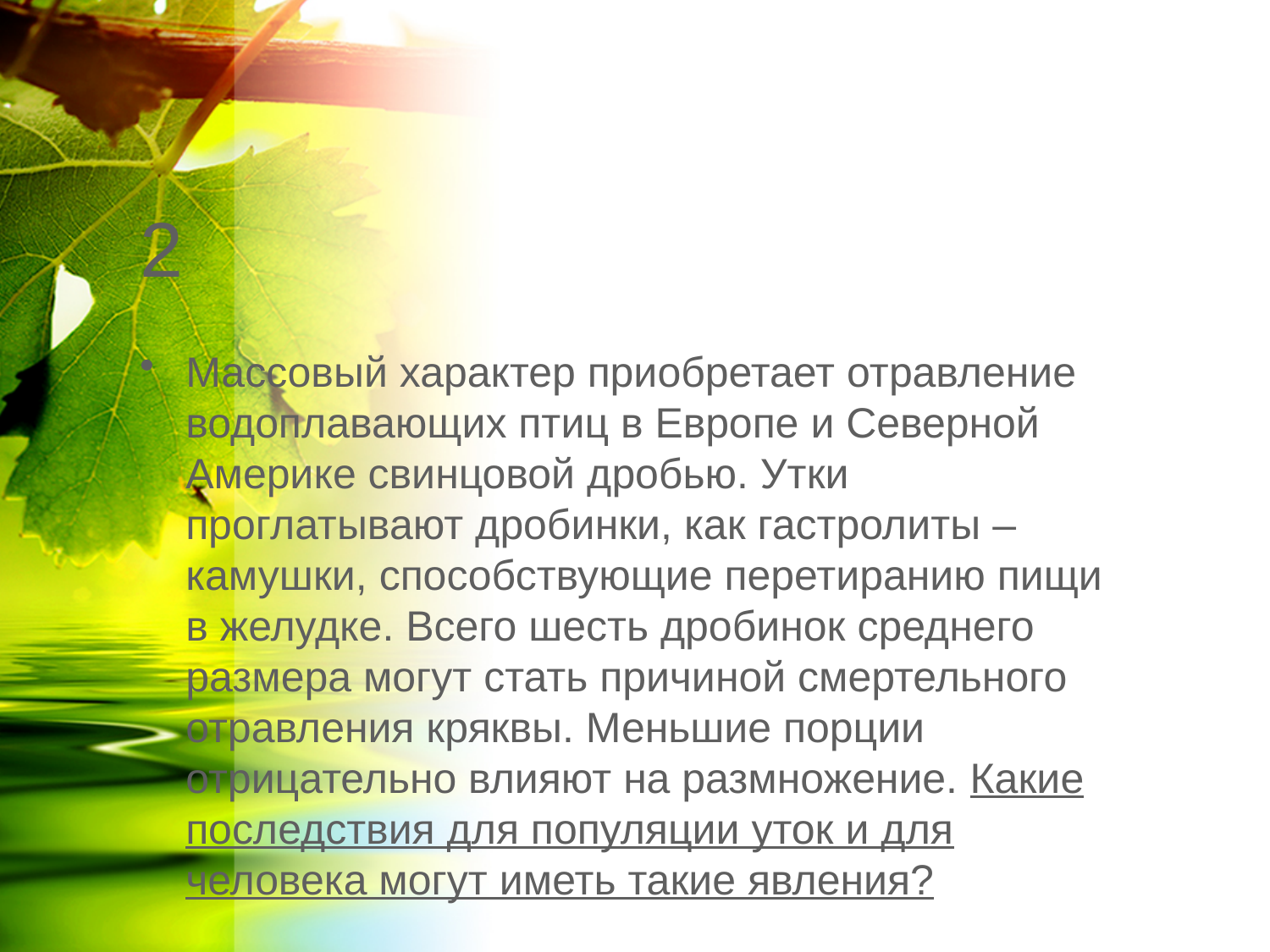

# 2
Массовый характер приобретает отравление водоплавающих птиц в Европе и Северной Америке свинцовой дробью. Утки проглатывают дробинки, как гастролиты – камушки, способствующие перетиранию пищи в желудке. Всего шесть дробинок среднего размера могут стать причиной смертельного отравления кряквы. Меньшие порции отрицательно влияют на размножение. Какие последствия для популяции уток и для человека могут иметь такие явления?